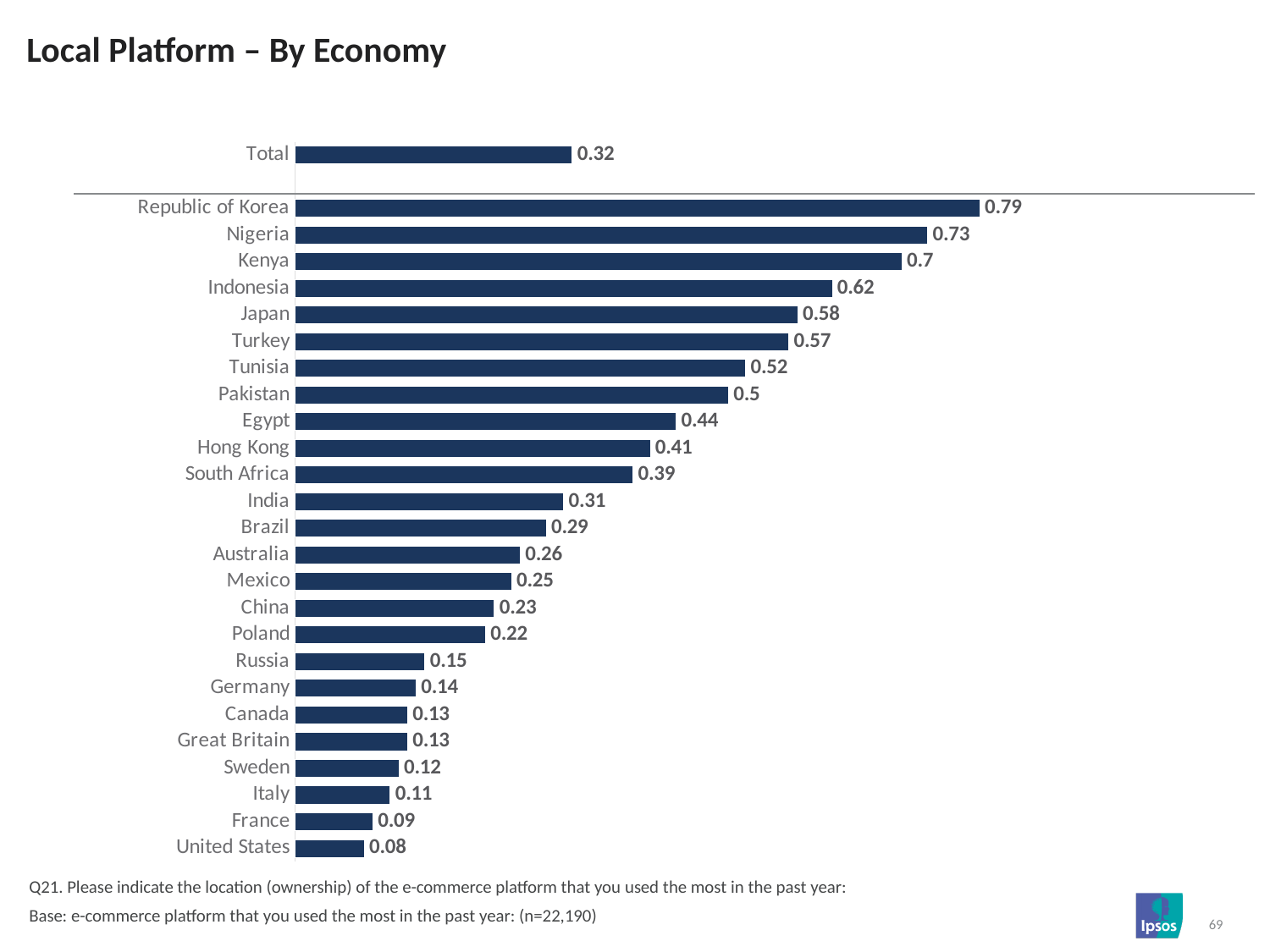

# Local Platform – By Economy

### Chart

| Category | Column1 |
|---|---|
| Total | 0.32 |
|  | None |
| Republic of Korea | 0.79 |
| Nigeria | 0.73 |
| Kenya | 0.7 |
| Indonesia | 0.62 |
| Japan | 0.58 |
| Turkey | 0.57 |
| Tunisia | 0.52 |
| Pakistan | 0.5 |
| Egypt | 0.44 |
| Hong Kong | 0.41 |
| South Africa | 0.39 |
| India | 0.31 |
| Brazil | 0.29 |
| Australia | 0.26 |
| Mexico | 0.25 |
| China | 0.23 |
| Poland | 0.22 |
| Russia | 0.15 |
| Germany | 0.14 |
| Canada | 0.13 |
| Great Britain | 0.13 |
| Sweden | 0.12 |
| Italy | 0.11 |
| France | 0.09 |
| United States | 0.08 |
Q21. Please indicate the location (ownership) of the e-commerce platform that you used the most in the past year:
Base: e-commerce platform that you used the most in the past year: (n=22,190)